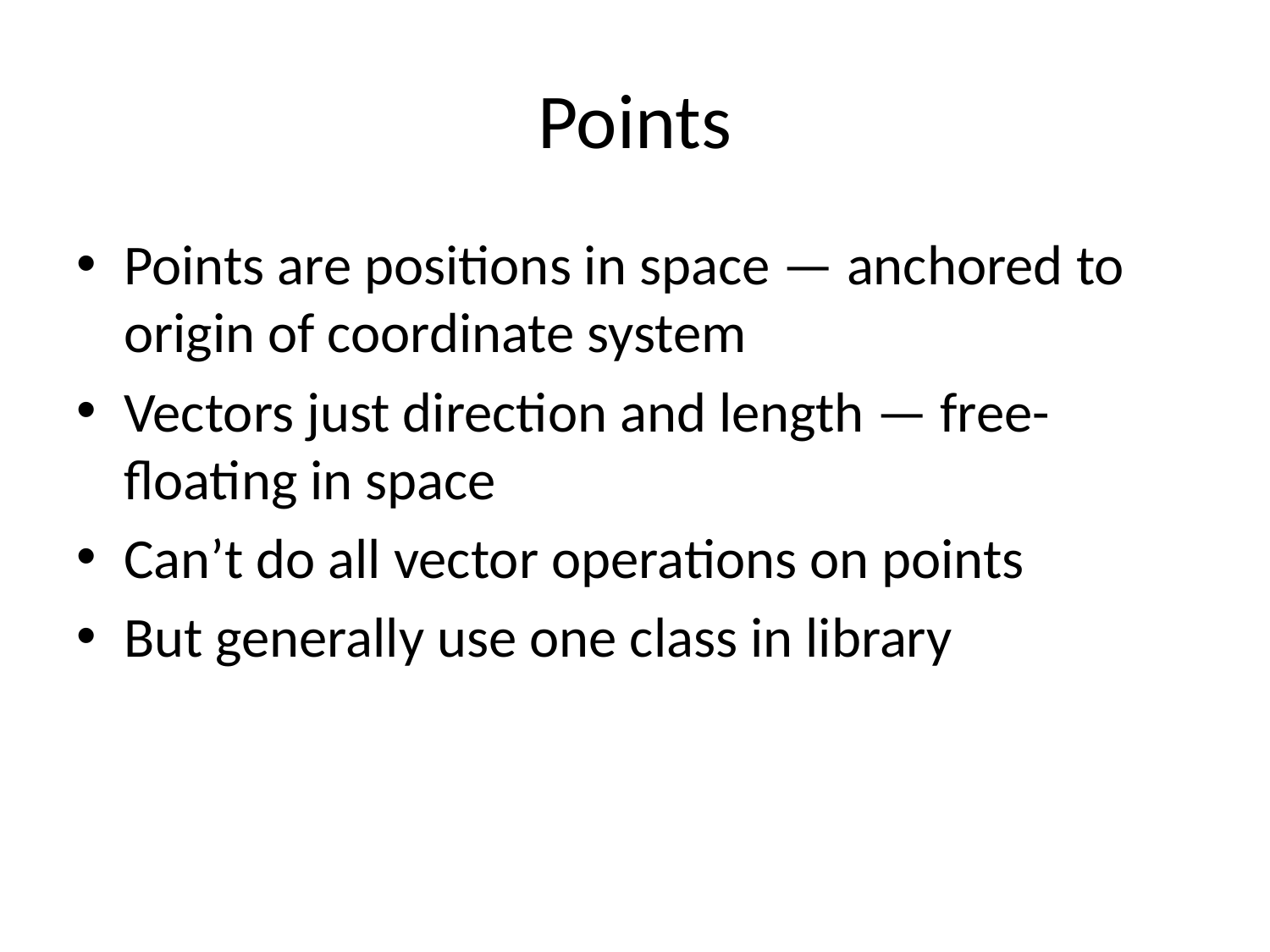

# Points
Points are positions in space — anchored to origin of coordinate system
Vectors just direction and length — free-floating in space
Can’t do all vector operations on points
But generally use one class in library